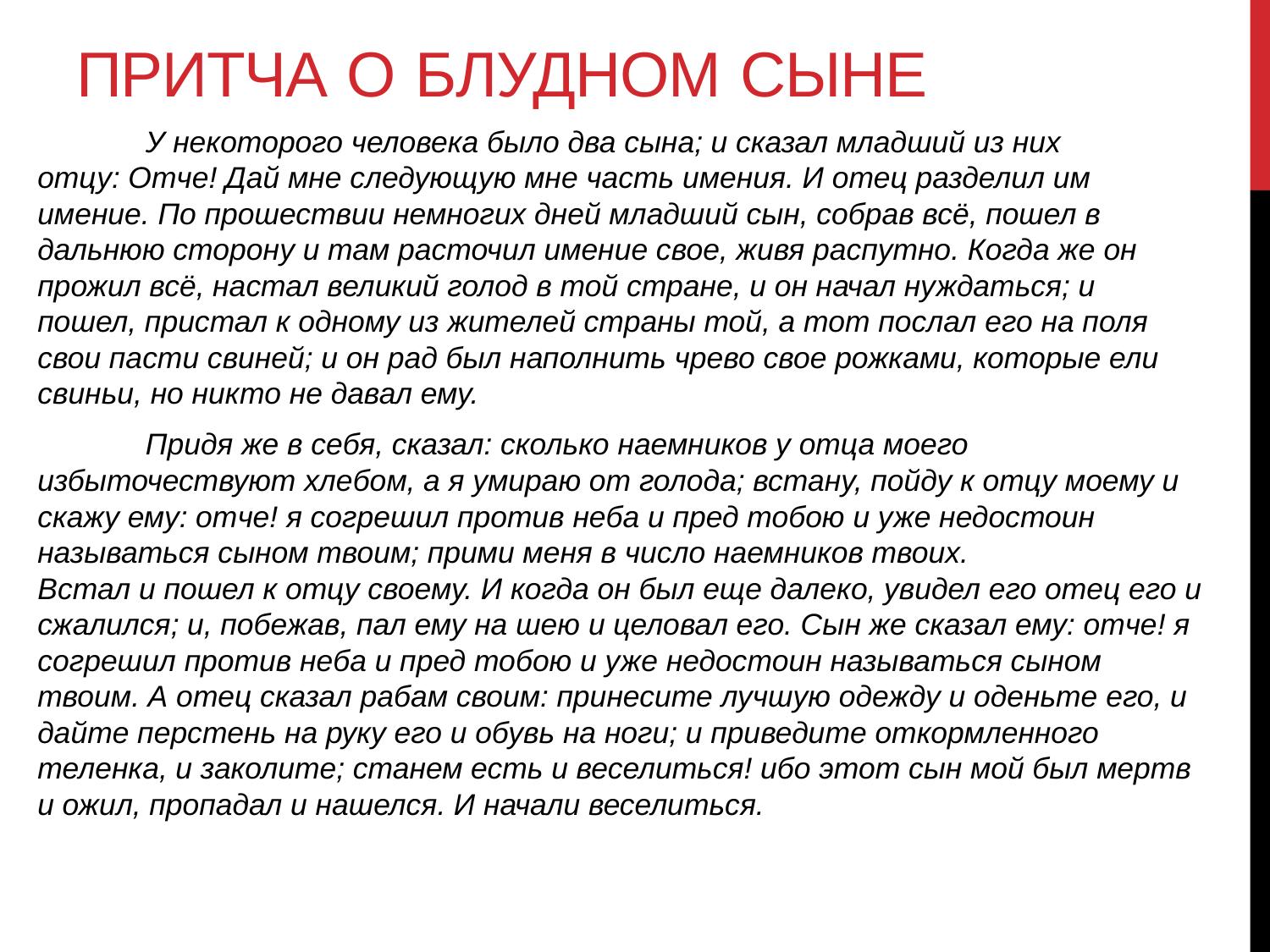

# Притча о Блудном Сыне
	У некоторого человека было два сына; и сказал младший из них отцу: Отче! Дай мне следующую мне часть имения. И отец разделил им имение. По прошествии немногих дней младший сын, собрав всё, пошел в дальнюю сторону и там расточил имение свое, живя распутно. Когда же он прожил всё, настал великий голод в той стране, и он начал нуждаться; и пошел, пристал к одному из жителей страны той, а тот послал его на поля свои пасти свиней; и он рад был наполнить чрево свое рожками, которые ели свиньи, но никто не давал ему.
	Придя же в себя, сказал: сколько наемников у отца моего избыточествуют хлебом, а я умираю от голода; встану, пойду к отцу моему и скажу ему: отче! я согрешил против неба и пред тобою и уже недостоин называться сыном твоим; прими меня в число наемников твоих.
Встал и пошел к отцу своему. И когда он был еще далеко, увидел его отец его и сжалился; и, побежав, пал ему на шею и целовал его. Сын же сказал ему: отче! я согрешил против неба и пред тобою и уже недостоин называться сыном твоим. А отец сказал рабам своим: принесите лучшую одежду и оденьте его, и дайте перстень на руку его и обувь на ноги; и приведите откормленного теленка, и заколите; станем есть и веселиться! ибо этот сын мой был мертв и ожил, пропадал и нашелся. И начали веселиться.